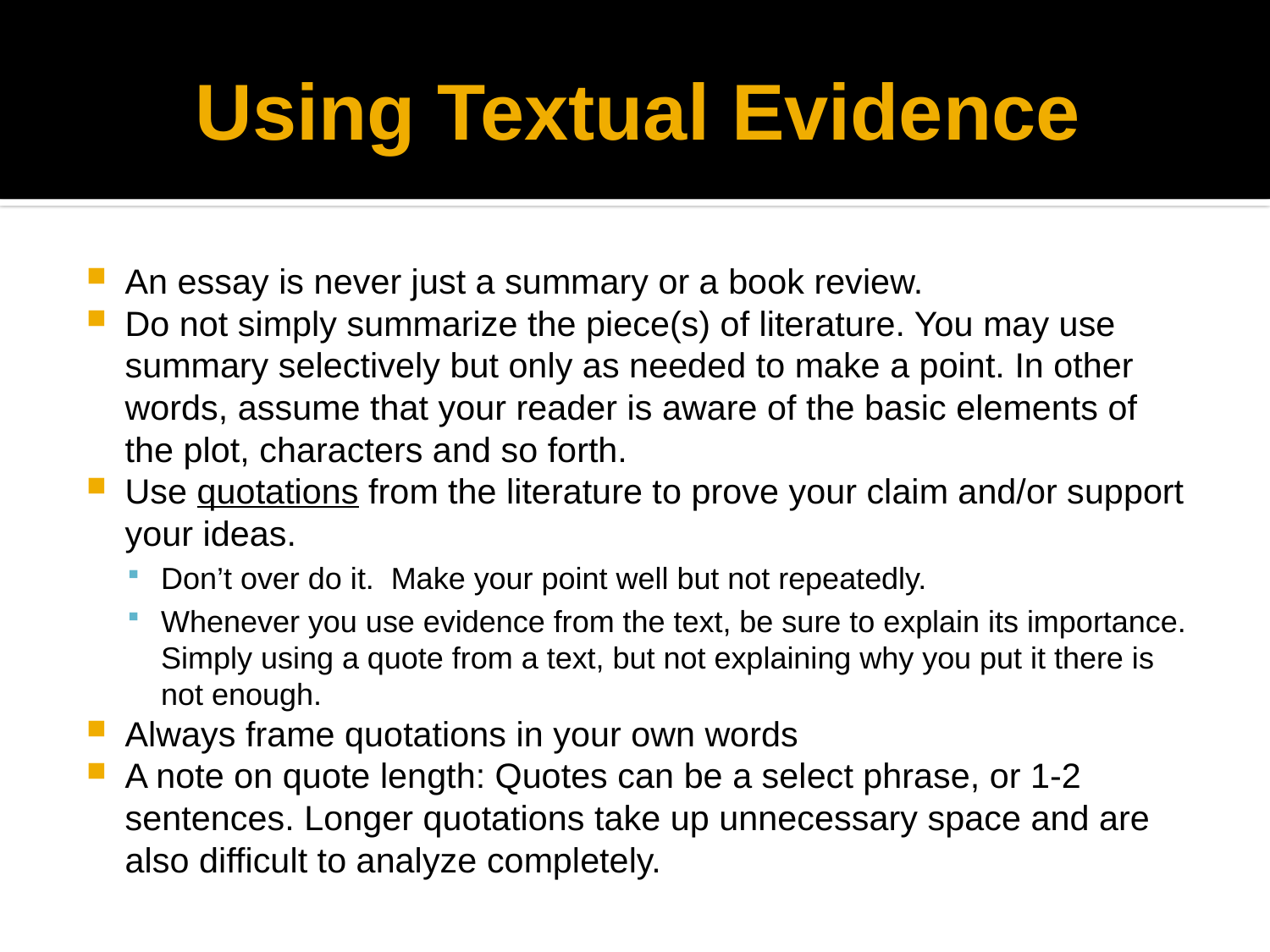

# Using Textual Evidence
An essay is never just a summary or a book review.
Do not simply summarize the piece(s) of literature. You may use summary selectively but only as needed to make a point. In other words, assume that your reader is aware of the basic elements of the plot, characters and so forth.
Use quotations from the literature to prove your claim and/or support your ideas.
Don’t over do it.  Make your point well but not repeatedly.
Whenever you use evidence from the text, be sure to explain its importance. Simply using a quote from a text, but not explaining why you put it there is not enough.
Always frame quotations in your own words
A note on quote length: Quotes can be a select phrase, or 1-2 sentences. Longer quotations take up unnecessary space and are also difficult to analyze completely.